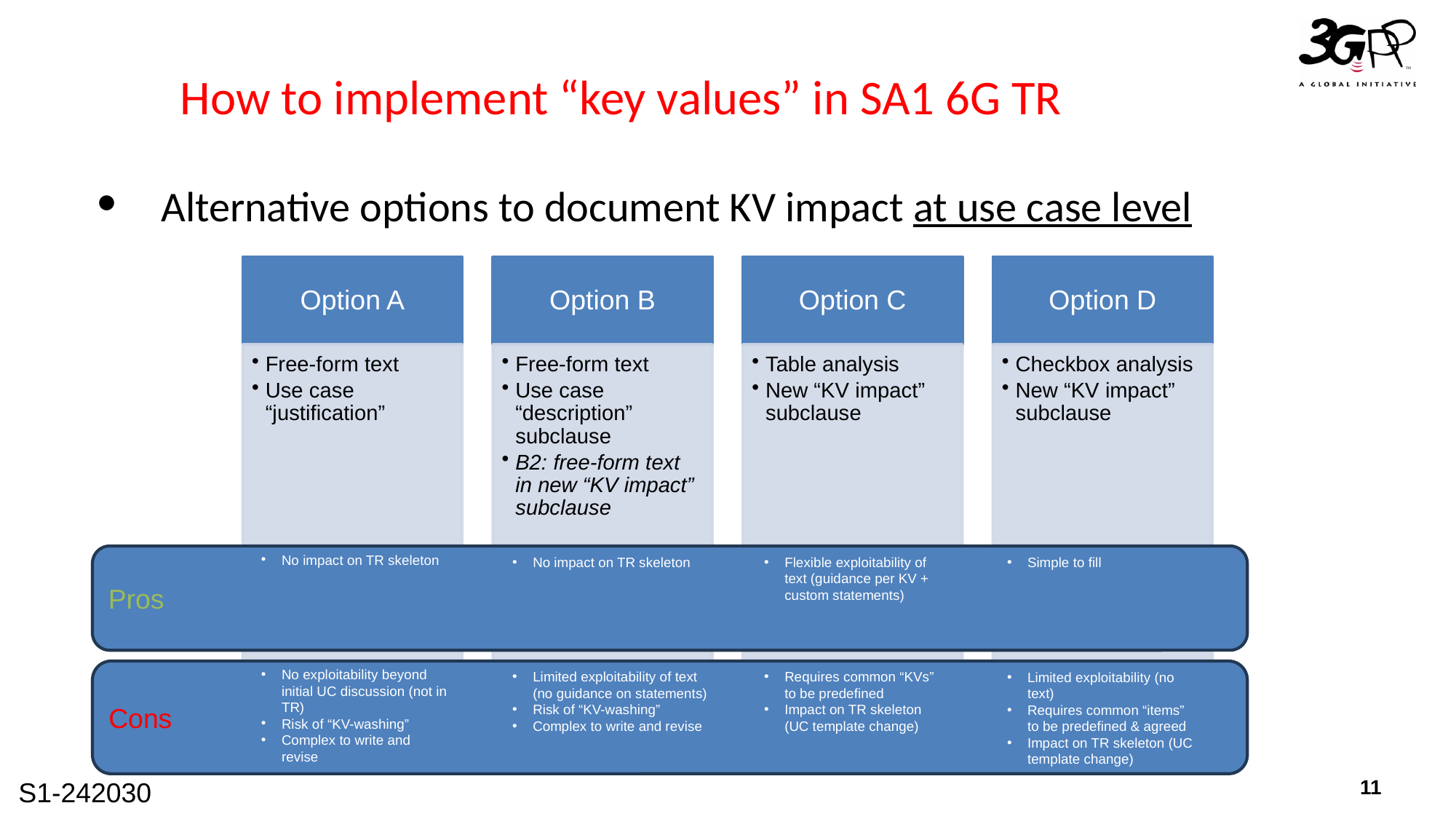

# How to implement “key values” in SA1 6G TR
Option A
Free-form text
Use case “justification”
Option B
Free-form text
Use case “description” subclause
B2: free-form text in new “KV impact” subclause
Option C
Table analysis
New “KV impact” subclause
Option D
Checkbox analysis
New “KV impact” subclause
Alternative options to document KV impact at use case level
Pros
No impact on TR skeleton

No exploitability beyond initial UC discussion (not in TR)
Risk of “KV-washing”
Complex to write and revise
No impact on TR skeleton

Limited exploitability of text (no guidance on statements)
Risk of “KV-washing”
Complex to write and revise

Flexible exploitability of text (guidance per KV + custom statements)

Requires common “KVs” to be predefined
Impact on TR skeleton (UC template change)
Simple to fill

Limited exploitability (no text)
Requires common “items” to be predefined & agreed
Impact on TR skeleton (UC template change)

Cons